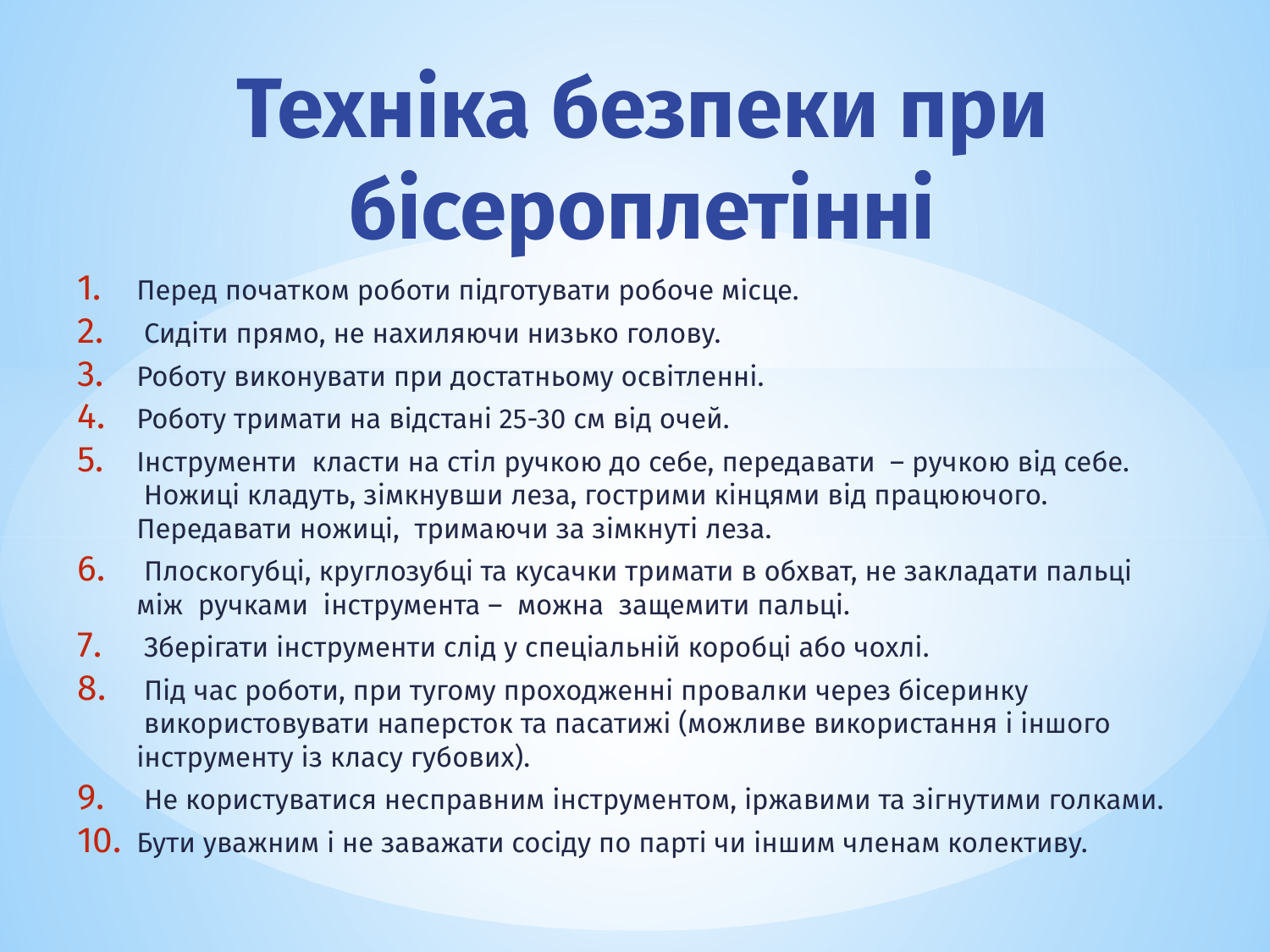

# Техніка безпеки при бісероплетінні
Перед початком роботи підготувати робоче місце.
 Сидіти прямо, не нахиляючи низько голову.
Роботу виконувати при достатньому освітленні.
Роботу тримати на відстані 25-30 см від очей.
Інструменти  класти на стіл ручкою до себе, передавати  – ручкою від себе.  Ножиці кладуть, зімкнувши леза, гострими кінцями від працюючого. Передавати ножиці,  тримаючи за зімкнуті леза.
 Плоскогубці, круглозубці та кусачки тримати в обхват, не закладати пальці між  ручками  інструмента –  можна  защемити пальці.
 Зберігати інструменти слід у спеціальній коробці або чохлі.
 Під час роботи, при тугому проходженні провалки через бісеринку  використовувати наперсток та пасатижі (можливе використання і іншого інструменту із класу губових).
 Не користуватися несправним інструментом, іржавими та зігнутими голками.
Бути уважним і не заважати сосіду по парті чи іншим членам колективу.